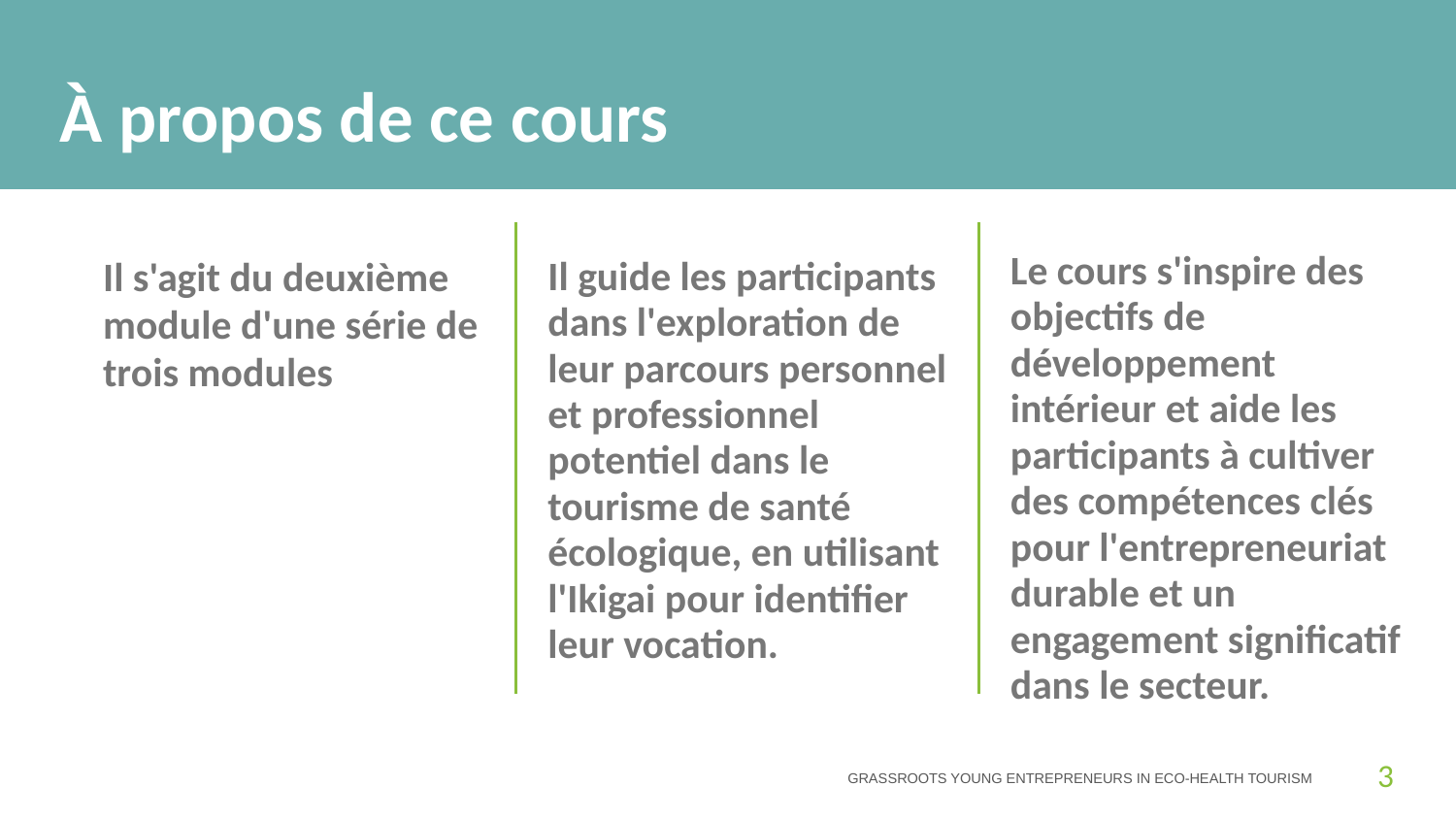

À propos de ce cours
Le cours s'inspire des objectifs de développement intérieur et aide les participants à cultiver des compétences clés pour l'entrepreneuriat durable et un engagement significatif dans le secteur.
Il s'agit du deuxième module d'une série de trois modules
Il guide les participants dans l'exploration de leur parcours personnel et professionnel potentiel dans le tourisme de santé écologique, en utilisant l'Ikigai pour identifier leur vocation.
3
GRASSROOTS YOUNG ENTREPRENEURS IN ECO-HEALTH TOURISM